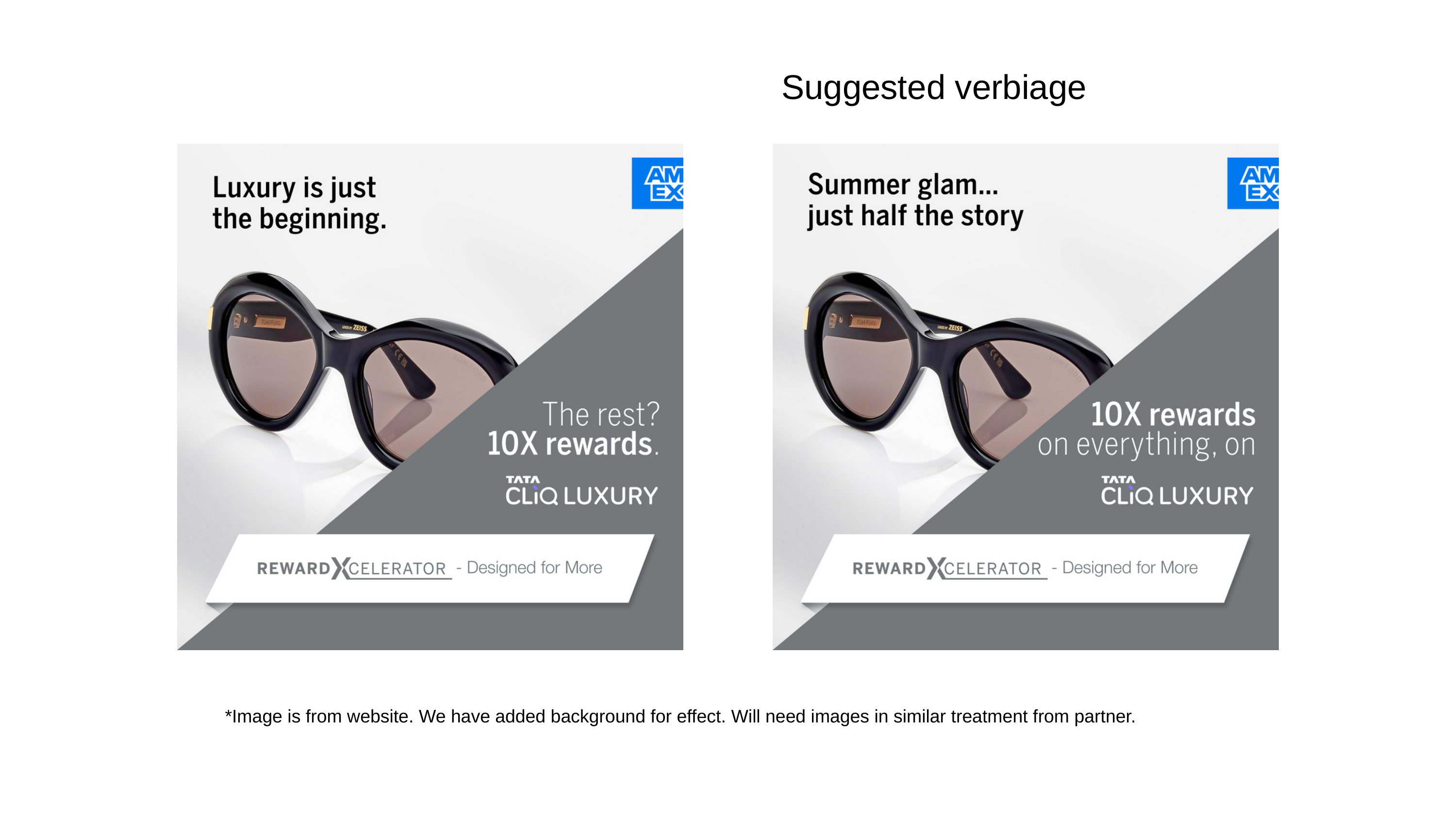

Suggested verbiage

*Image is from website. We have added background for effect. Will need images in similar treatment from partner.